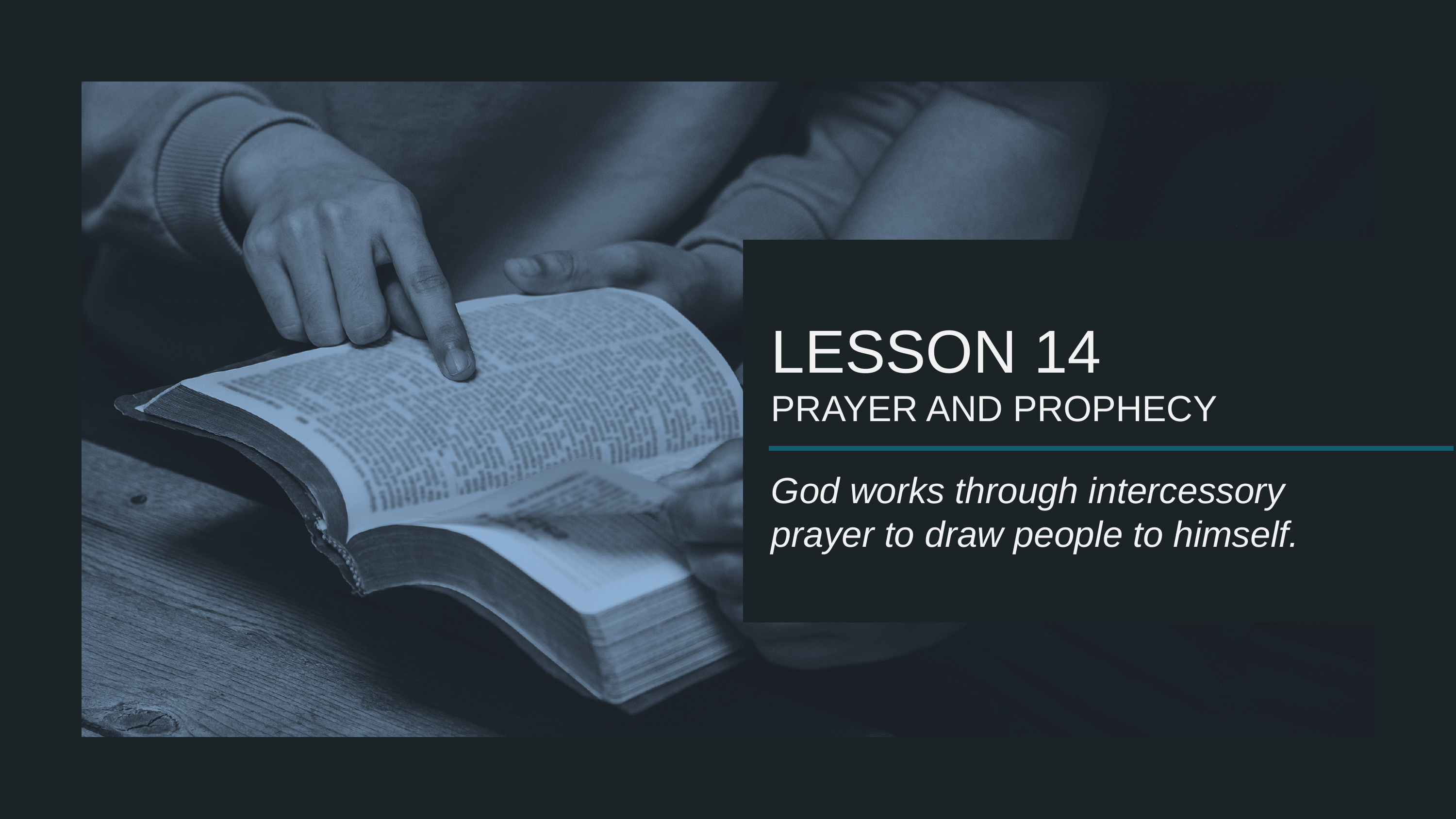

LESSON 14
PRAYER AND PROPHECY
God works through intercessory prayer to draw people to himself.